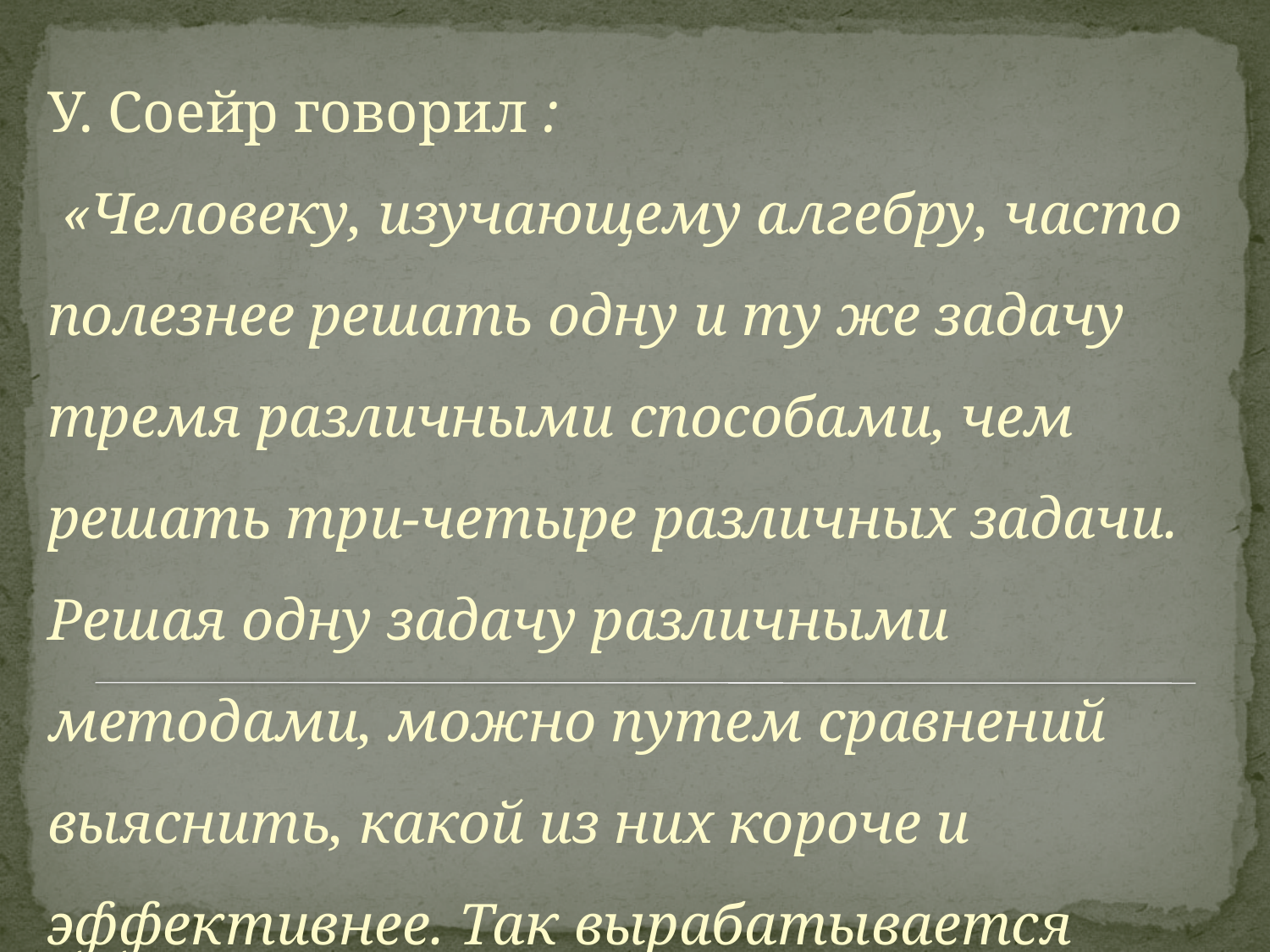

У. Соейр говорил :
 «Человеку, изучающему алгебру, часто полезнее решать одну и ту же задачу тремя различными способами, чем решать три-четыре различных задачи. Решая одну задачу различными методами, можно путем сравнений выяснить, какой из них короче и эффективнее. Так вырабатывается опыт».